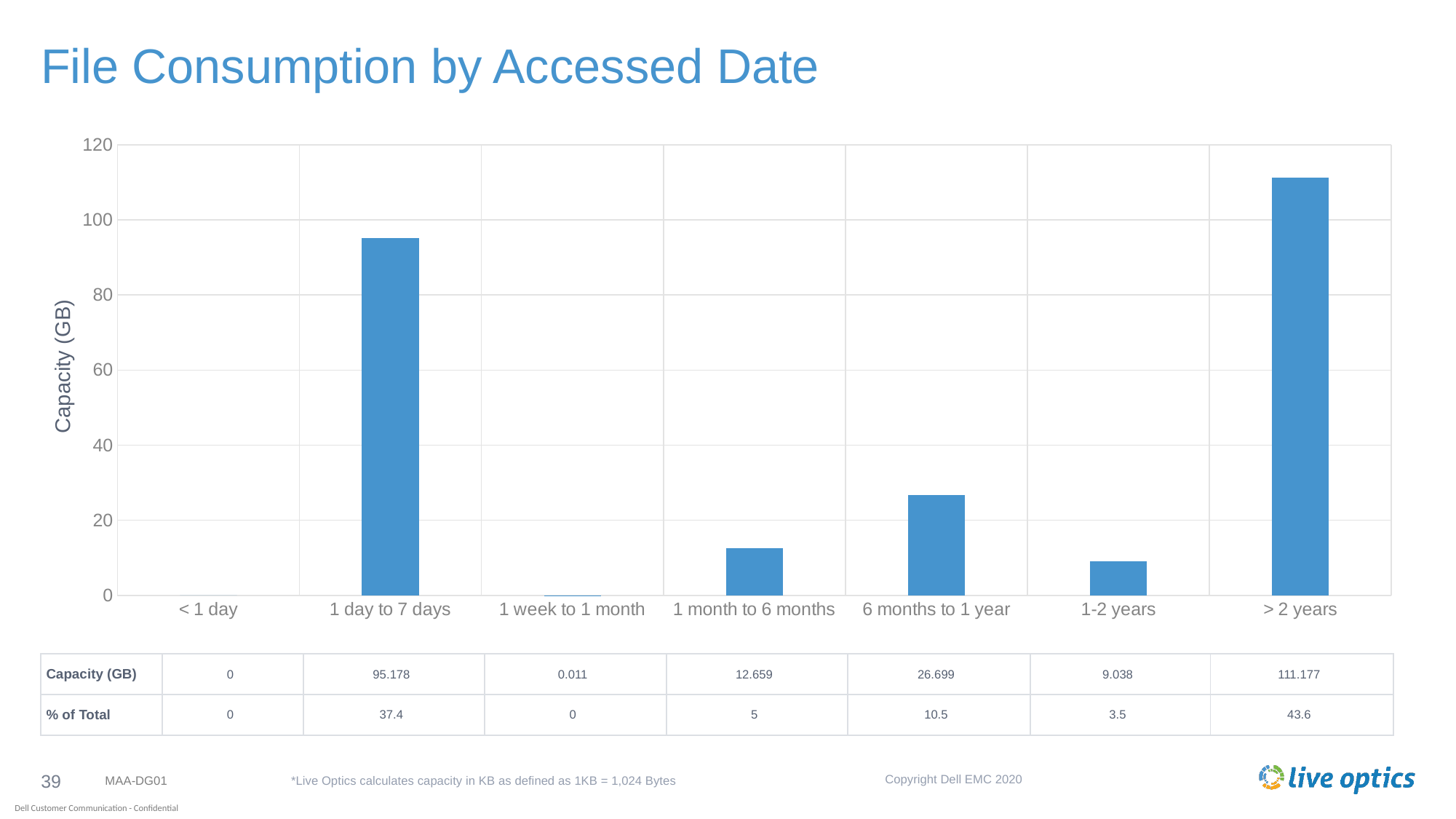

# File Consumption by Accessed Date

### Chart

| Category | Size (GB) |
|---|---|
| < 1 day | 0.0 |
| 1 day to 7 days | 95.178 |
| 1 week to 1 month | 0.011 |
| 1 month to 6 months | 12.659 |
| 6 months to 1 year | 26.699 |
| 1-2 years | 9.038 |
| > 2 years | 111.177 |
Capacity (GB)
| Capacity (GB) | 0 | 95.178 | 0.011 | 12.659 | 26.699 | 9.038 | 111.177 |
| --- | --- | --- | --- | --- | --- | --- | --- |
| % of Total | 0 | 37.4 | 0 | 5 | 10.5 | 3.5 | 43.6 |